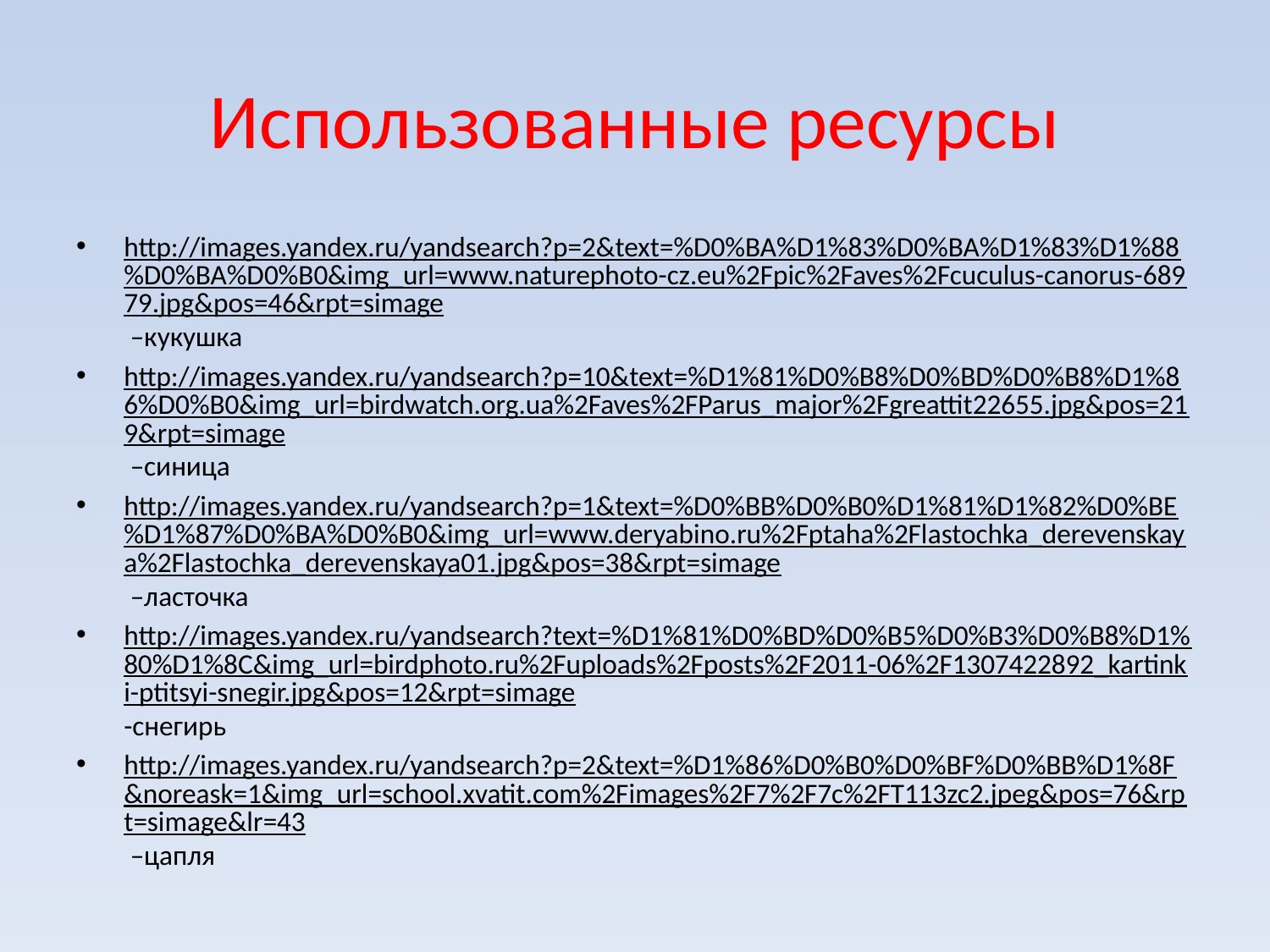

# Использованные ресурсы
http://images.yandex.ru/yandsearch?p=2&text=%D0%BA%D1%83%D0%BA%D1%83%D1%88%D0%BA%D0%B0&img_url=www.naturephoto-cz.eu%2Fpic%2Faves%2Fcuculus-canorus-68979.jpg&pos=46&rpt=simage –кукушка
http://images.yandex.ru/yandsearch?p=10&text=%D1%81%D0%B8%D0%BD%D0%B8%D1%86%D0%B0&img_url=birdwatch.org.ua%2Faves%2FParus_major%2Fgreattit22655.jpg&pos=219&rpt=simage –синица
http://images.yandex.ru/yandsearch?p=1&text=%D0%BB%D0%B0%D1%81%D1%82%D0%BE%D1%87%D0%BA%D0%B0&img_url=www.deryabino.ru%2Fptaha%2Flastochka_derevenskaya%2Flastochka_derevenskaya01.jpg&pos=38&rpt=simage –ласточка
http://images.yandex.ru/yandsearch?text=%D1%81%D0%BD%D0%B5%D0%B3%D0%B8%D1%80%D1%8C&img_url=birdphoto.ru%2Fuploads%2Fposts%2F2011-06%2F1307422892_kartinki-ptitsyi-snegir.jpg&pos=12&rpt=simage-снегирь
http://images.yandex.ru/yandsearch?p=2&text=%D1%86%D0%B0%D0%BF%D0%BB%D1%8F&noreask=1&img_url=school.xvatit.com%2Fimages%2F7%2F7c%2FT113zc2.jpeg&pos=76&rpt=simage&lr=43 –цапля